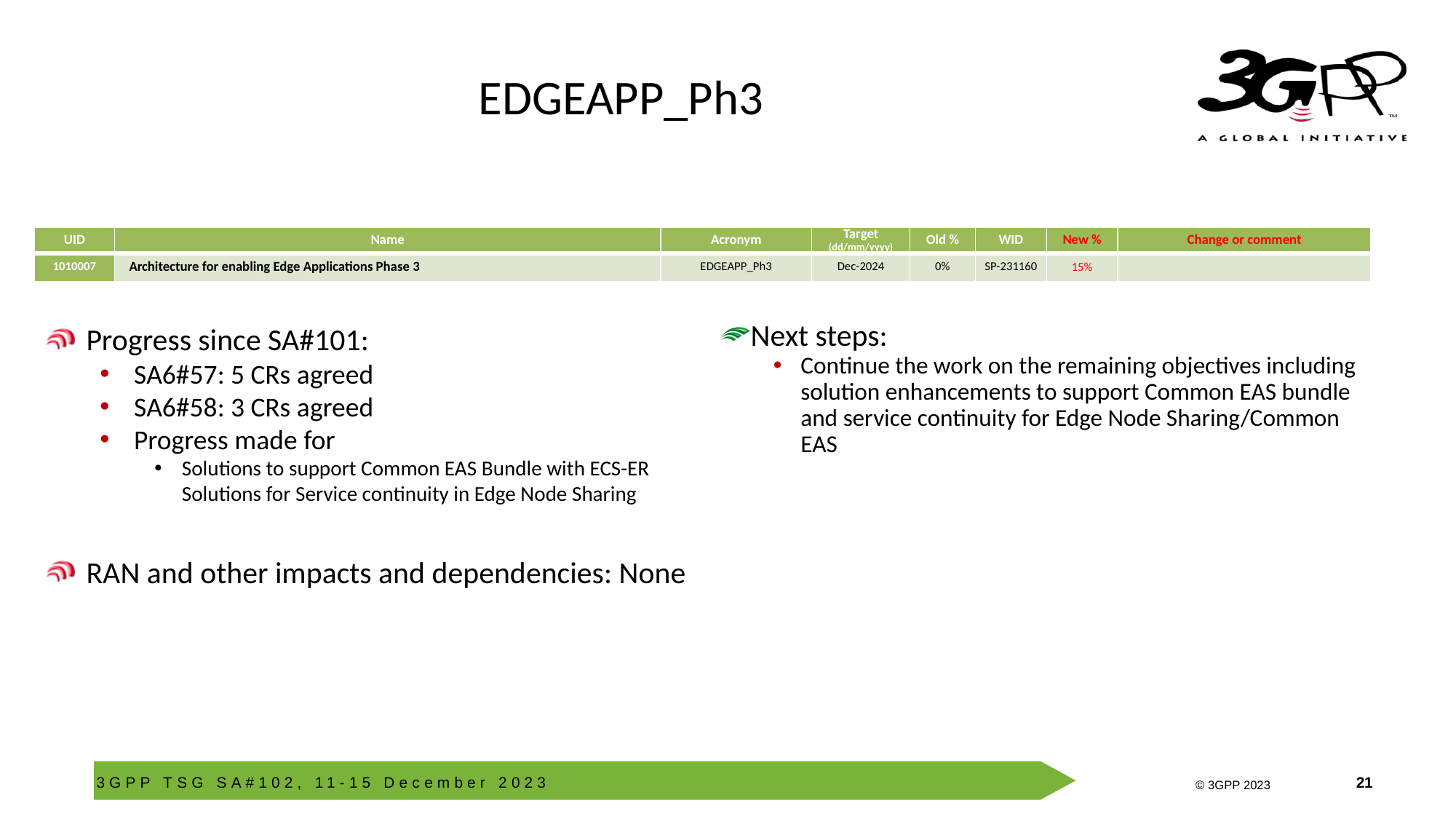

# EDGEAPP_Ph3
| UID | Name | Acronym | Target (dd/mm/yyyy) | Old % | WID | New % | Change or comment |
| --- | --- | --- | --- | --- | --- | --- | --- |
| 1010007 | Architecture for enabling Edge Applications Phase 3 | EDGEAPP\_Ph3 | Dec-2024 | 0% | SP-231160 | 15% |  |
Progress since SA#101:
SA6#57: 5 CRs agreed
SA6#58: 3 CRs agreed
Progress made for
Solutions to support Common EAS Bundle with ECS-ER Solutions for Service continuity in Edge Node Sharing

RAN and other impacts and dependencies: None

Next steps:
Continue the work on the remaining objectives including solution enhancements to support Common EAS bundle and service continuity for Edge Node Sharing/Common EAS